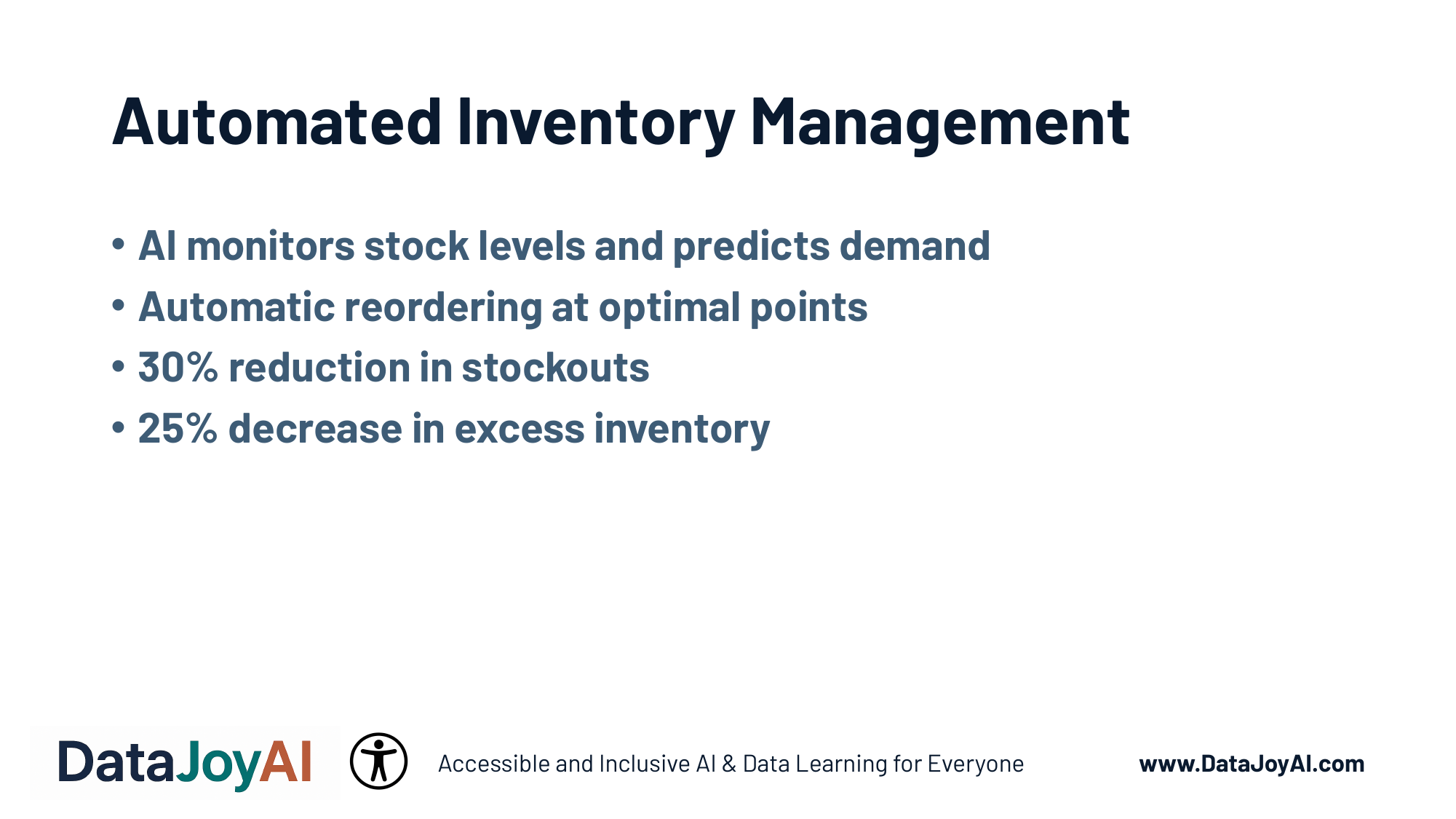

# Automated Inventory Management
AI monitors stock levels and predicts demand
Automatic reordering at optimal points
30% reduction in stockouts
25% decrease in excess inventory